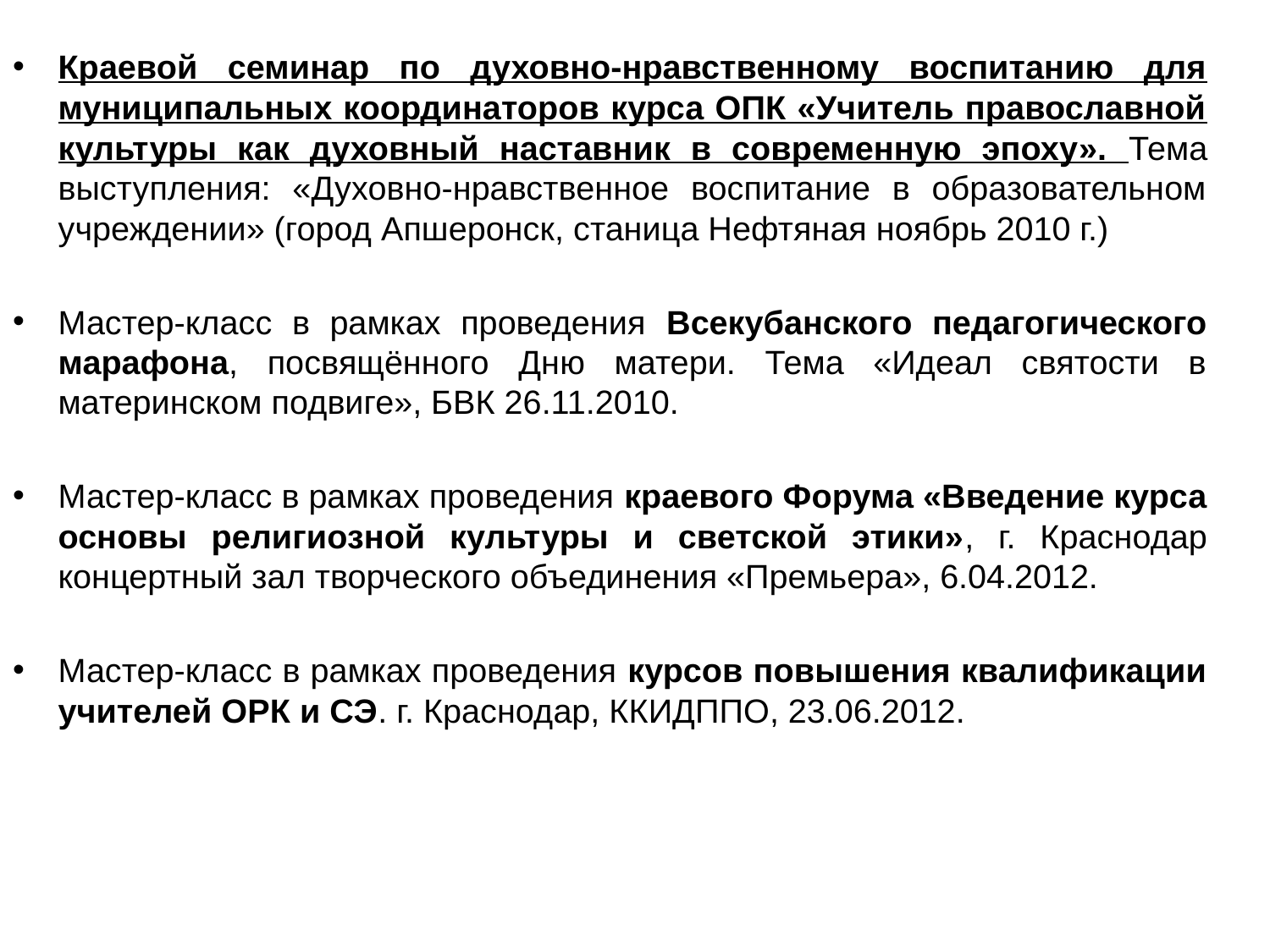

Краевой семинар по духовно-нравственному воспитанию для муниципальных координаторов курса ОПК «Учитель православной культуры как духовный наставник в современную эпоху». Тема выступления: «Духовно-нравственное воспитание в образовательном учреждении» (город Апшеронск, станица Нефтяная ноябрь 2010 г.)

Мастер-класс в рамках проведения Всекубанского педагогического марафона, посвящённого Дню матери. Тема «Идеал святости в материнском подвиге», БВК 26.11.2010.

Мастер-класс в рамках проведения краевого Форума «Введение курса основы религиозной культуры и светской этики», г. Краснодар концертный зал творческого объединения «Премьера», 6.04.2012.

Мастер-класс в рамках проведения курсов повышения квалификации учителей ОРК и СЭ. г. Краснодар, ККИДППО, 23.06.2012.